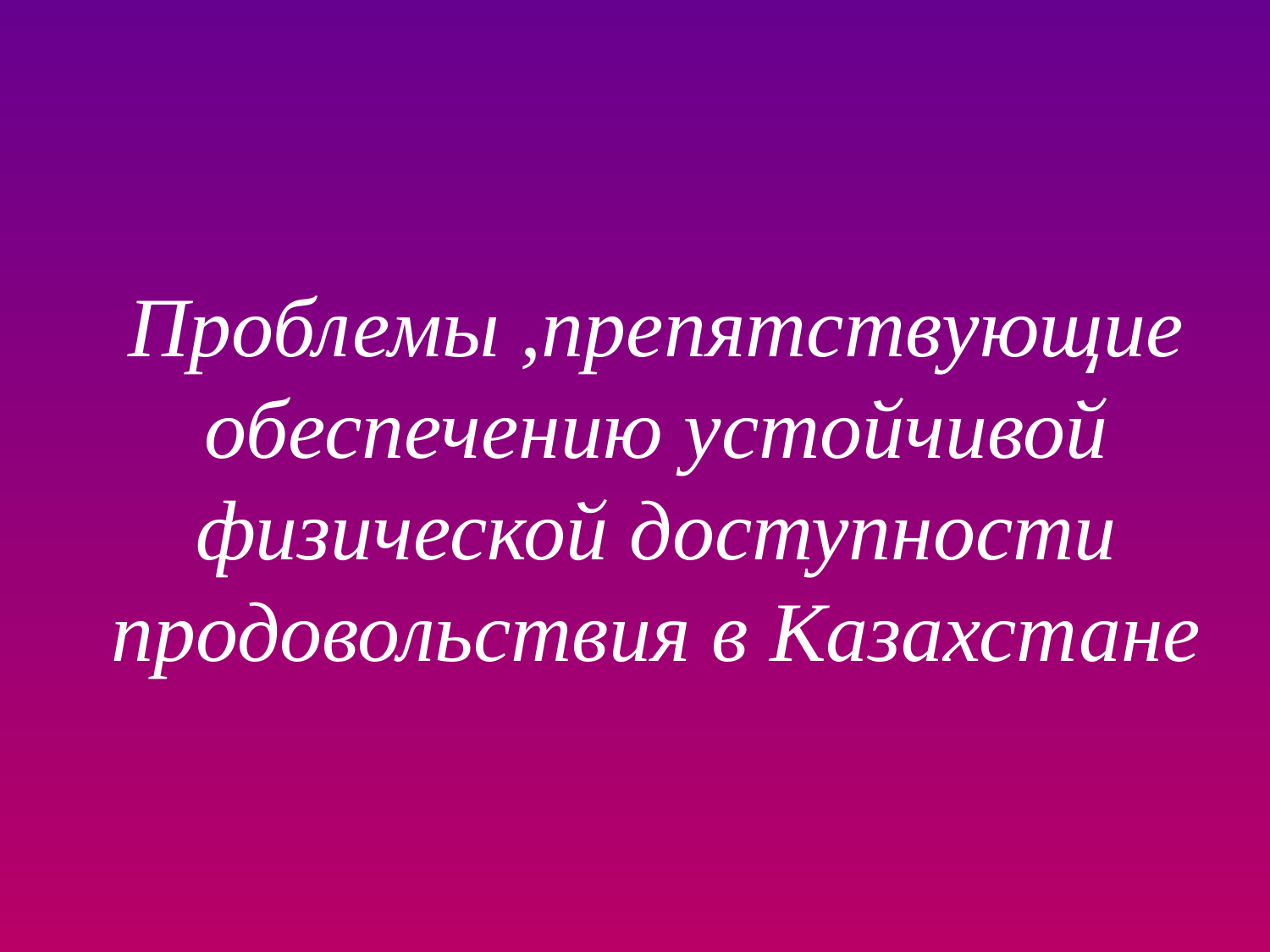

# Проблемы ,препятствующие обеспечению устойчивой физической доступности продовольствия в Казахстане